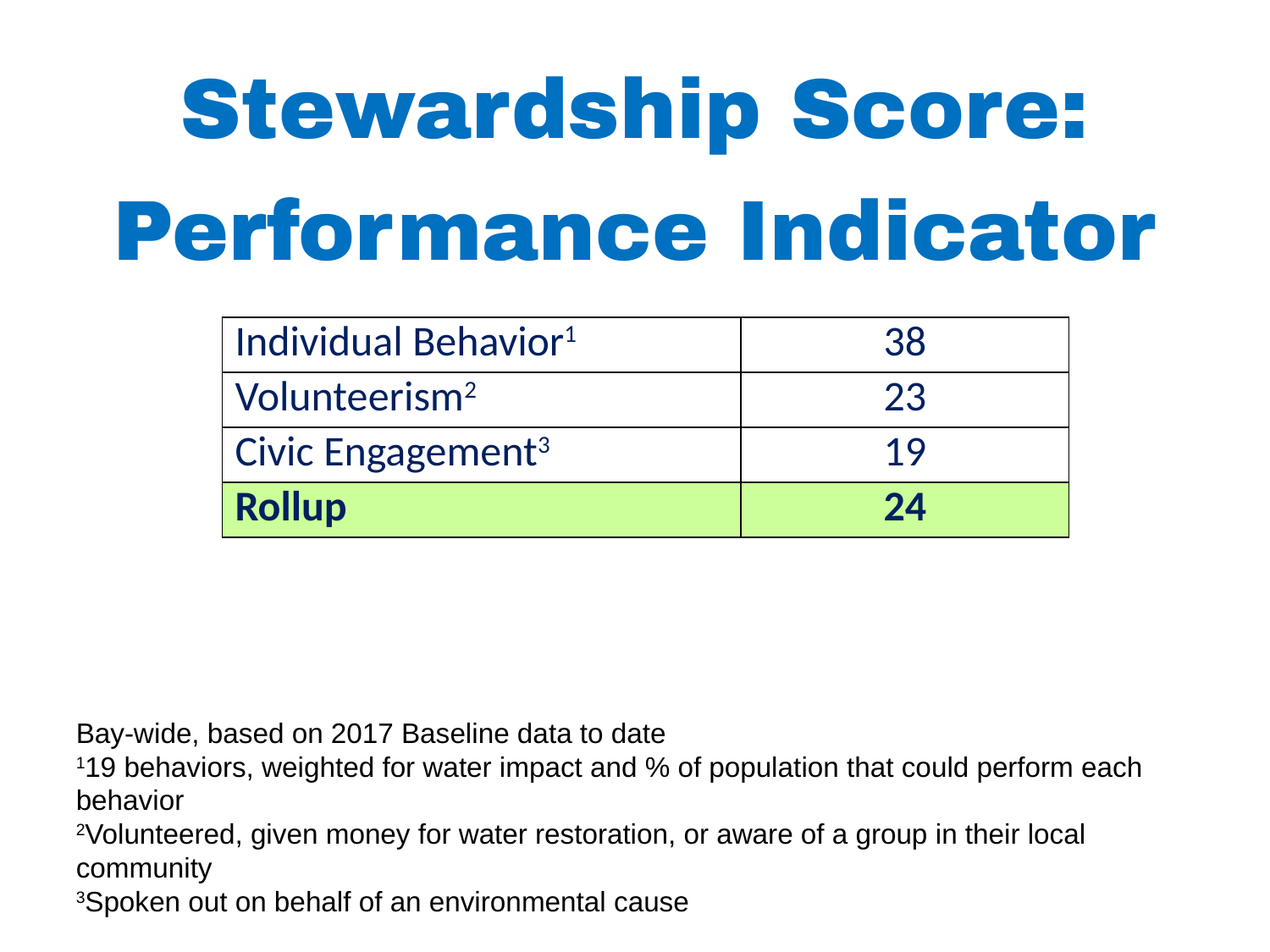

Stewardship Score:
Performance Indicator

| Individual Behavior1 | 38 |
| --- | --- |
| Volunteerism2 | 23 |
| Civic Engagement3 | 19 |
| Rollup | 24 |
Bay-wide, based on 2017 Baseline data to date
119 behaviors, weighted for water impact and % of population that could perform each behavior
2Volunteered, given money for water restoration, or aware of a group in their local community
3Spoken out on behalf of an environmental cause